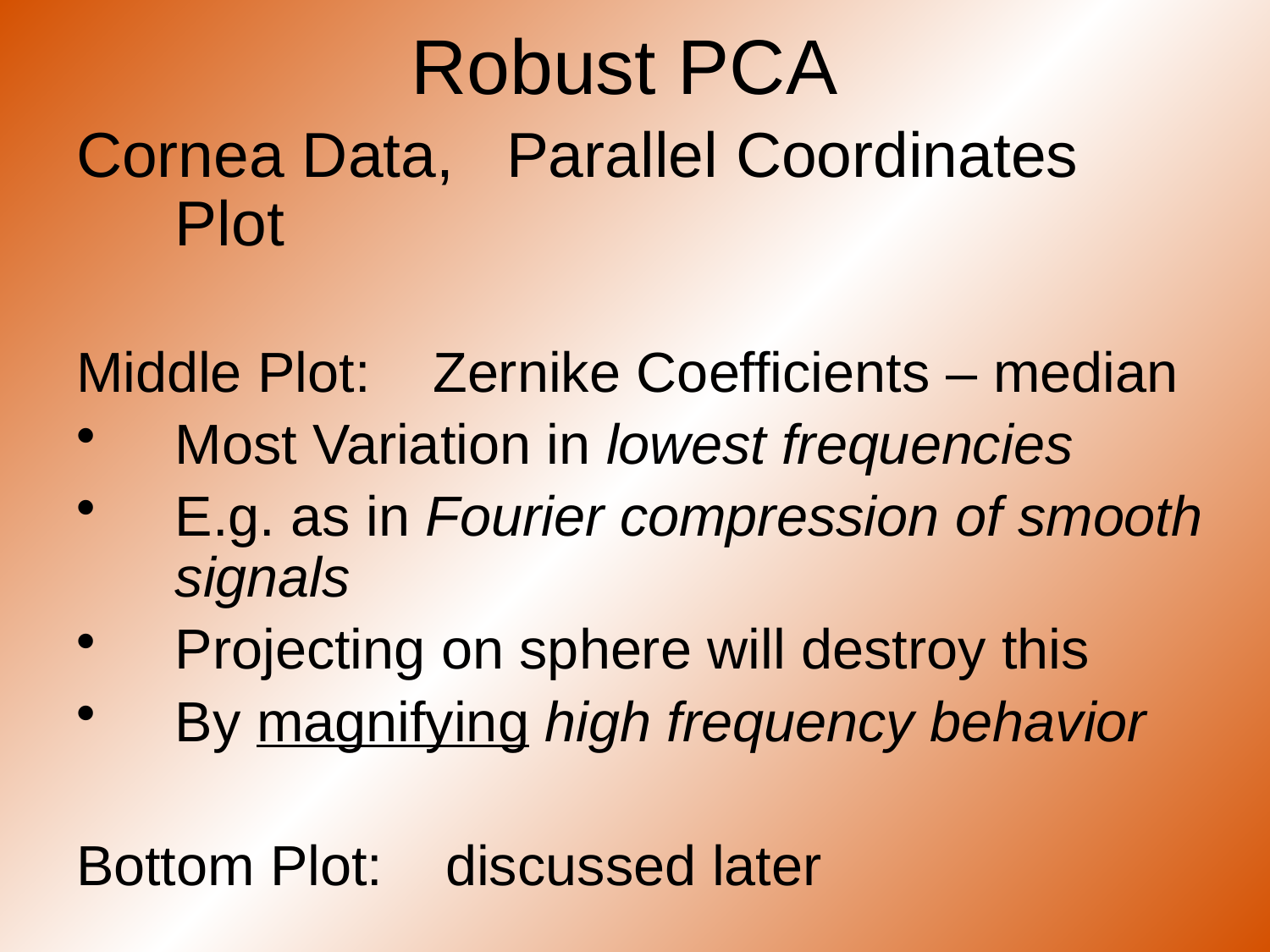

Robust PCA
Cornea Data,   Parallel Coordinates Plot

Middle Plot:    Zernike Coefficients – median
Most Variation in lowest frequencies
E.g. as in Fourier compression of smooth signals
Projecting on sphere will destroy this
By magnifying high frequency behavior

Bottom Plot:    discussed later